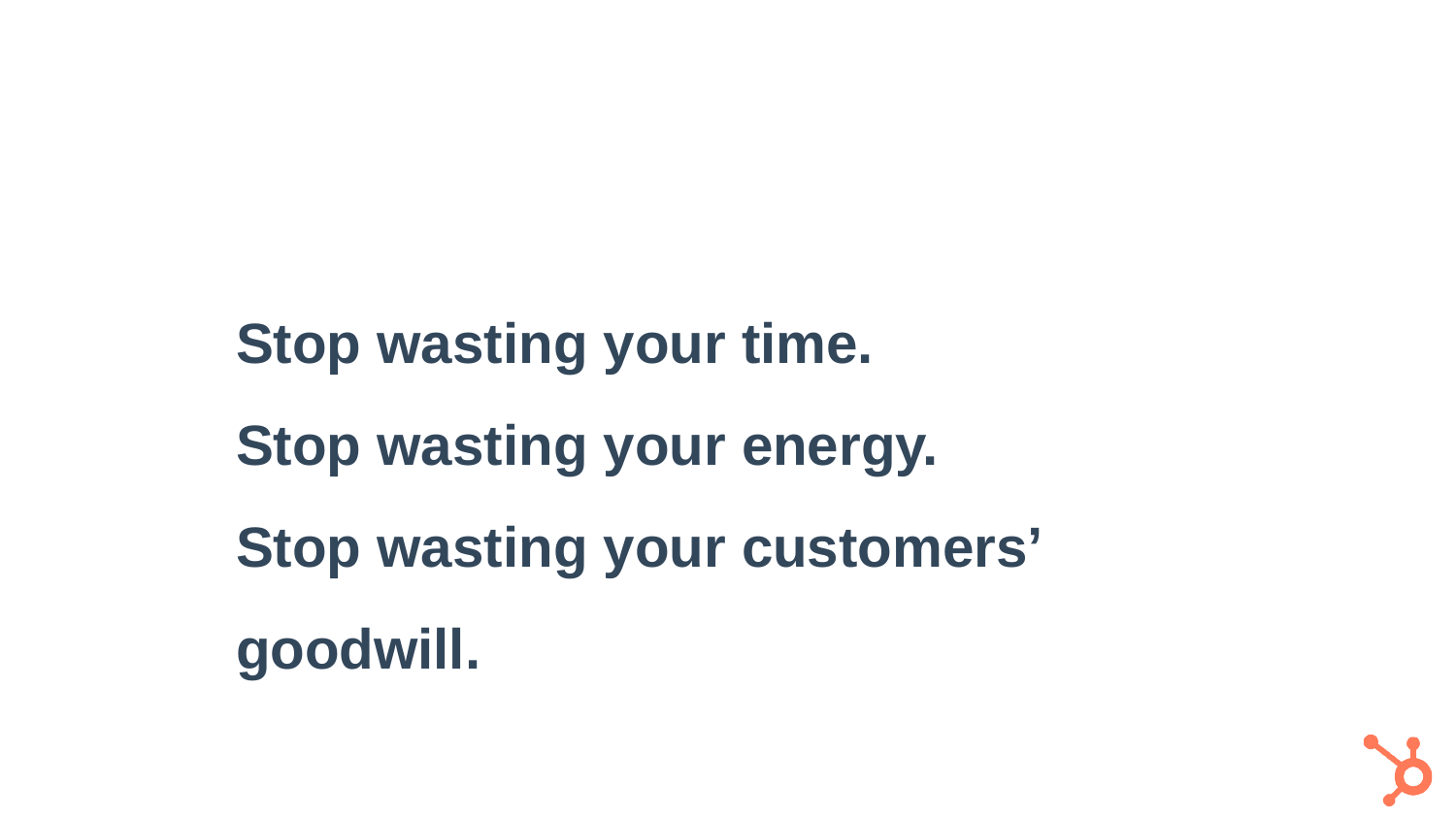

# Stop wasting your time.
Stop wasting your energy.
Stop wasting your customers’ goodwill.